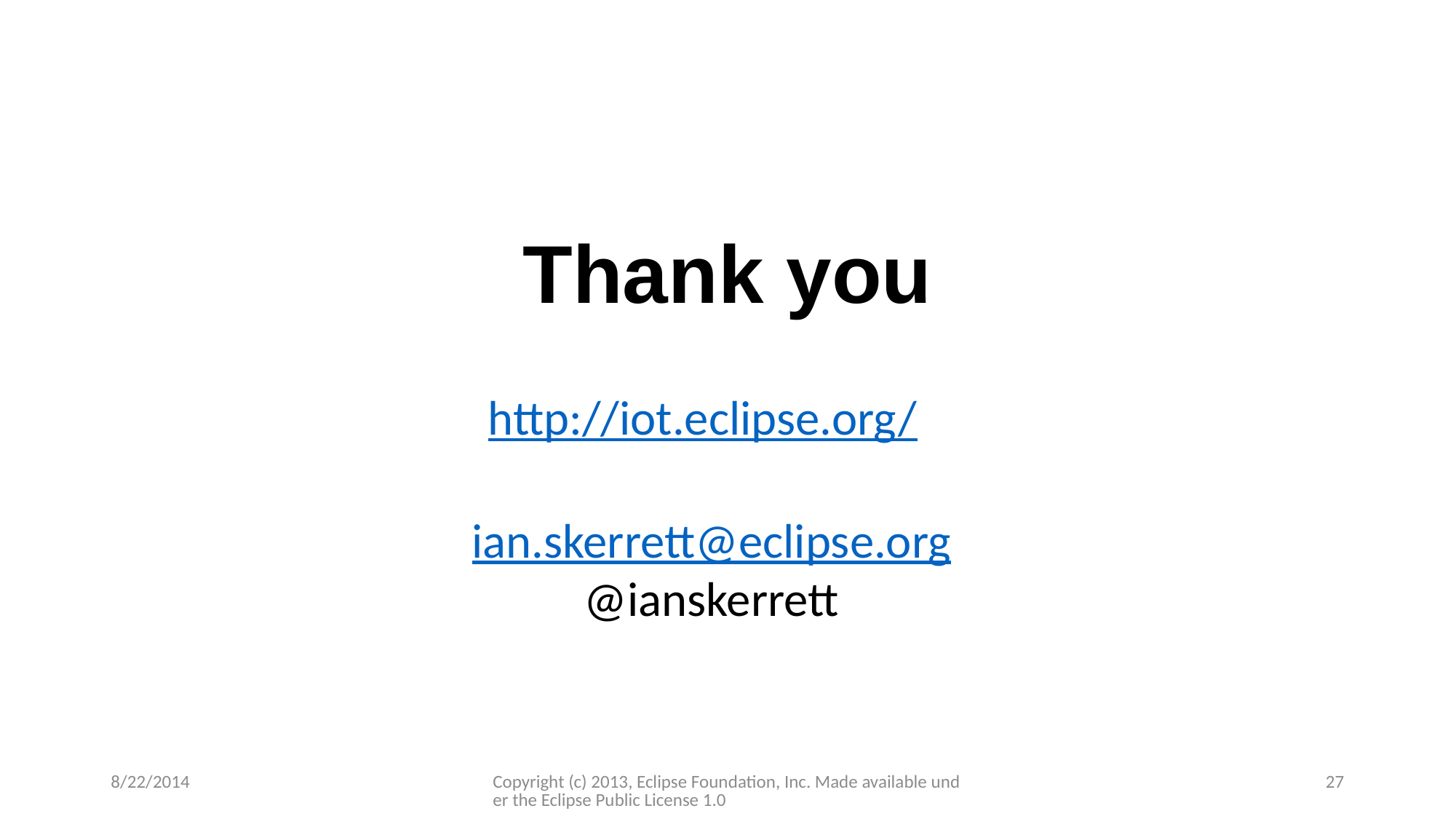

# Thank you
http://iot.eclipse.org/
ian.skerrett@eclipse.org
@ianskerrett
8/22/2014
Copyright (c) 2013, Eclipse Foundation, Inc. Made available under the Eclipse Public License 1.0
27